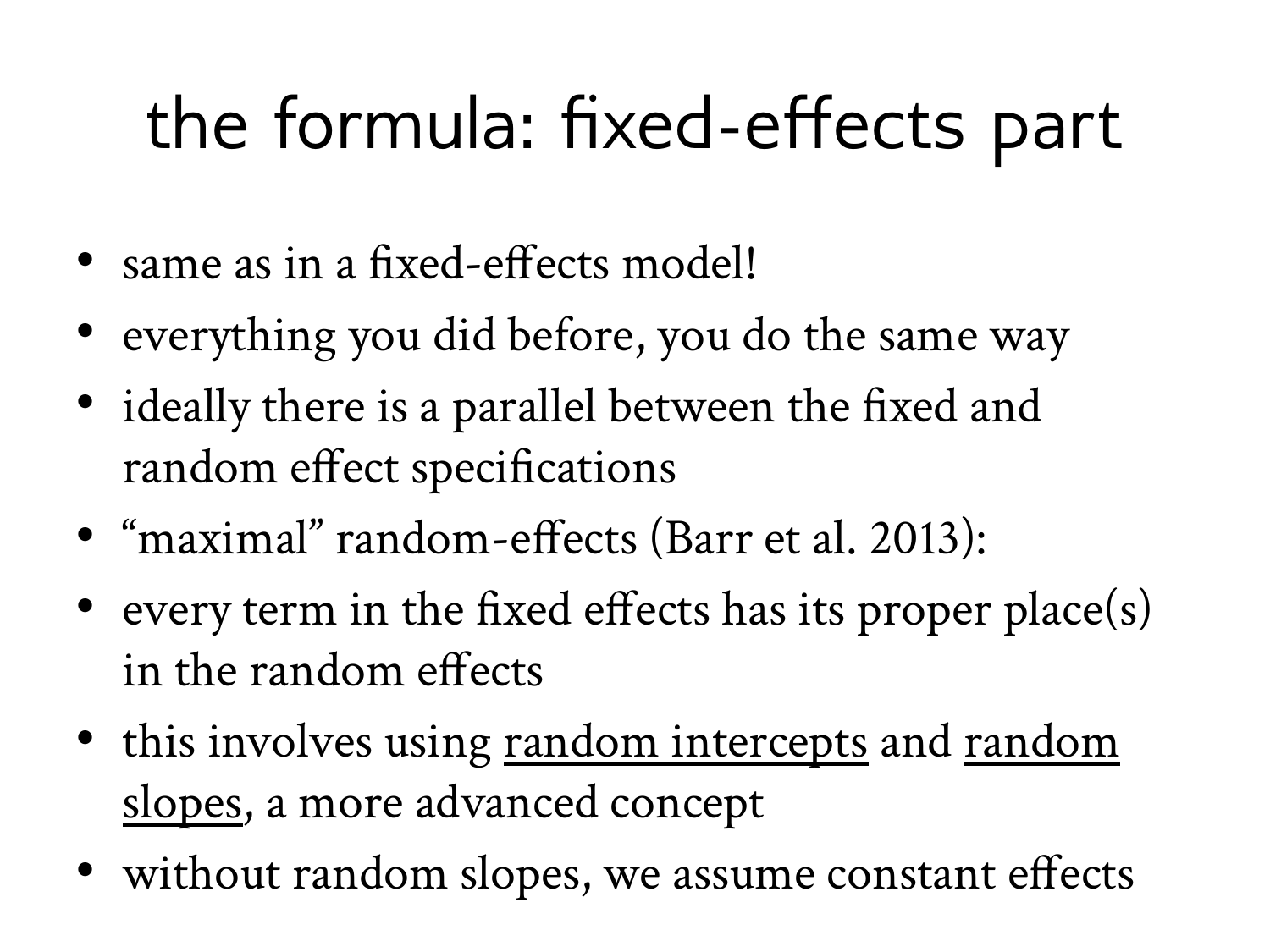

# the formula: fixed-effects part
same as in a fixed-effects model!
everything you did before, you do the same way
ideally there is a parallel between the fixed and random effect specifications
“maximal” random-effects (Barr et al. 2013):
every term in the fixed effects has its proper place(s) in the random effects
this involves using random intercepts and random slopes, a more advanced concept
without random slopes, we assume constant effects